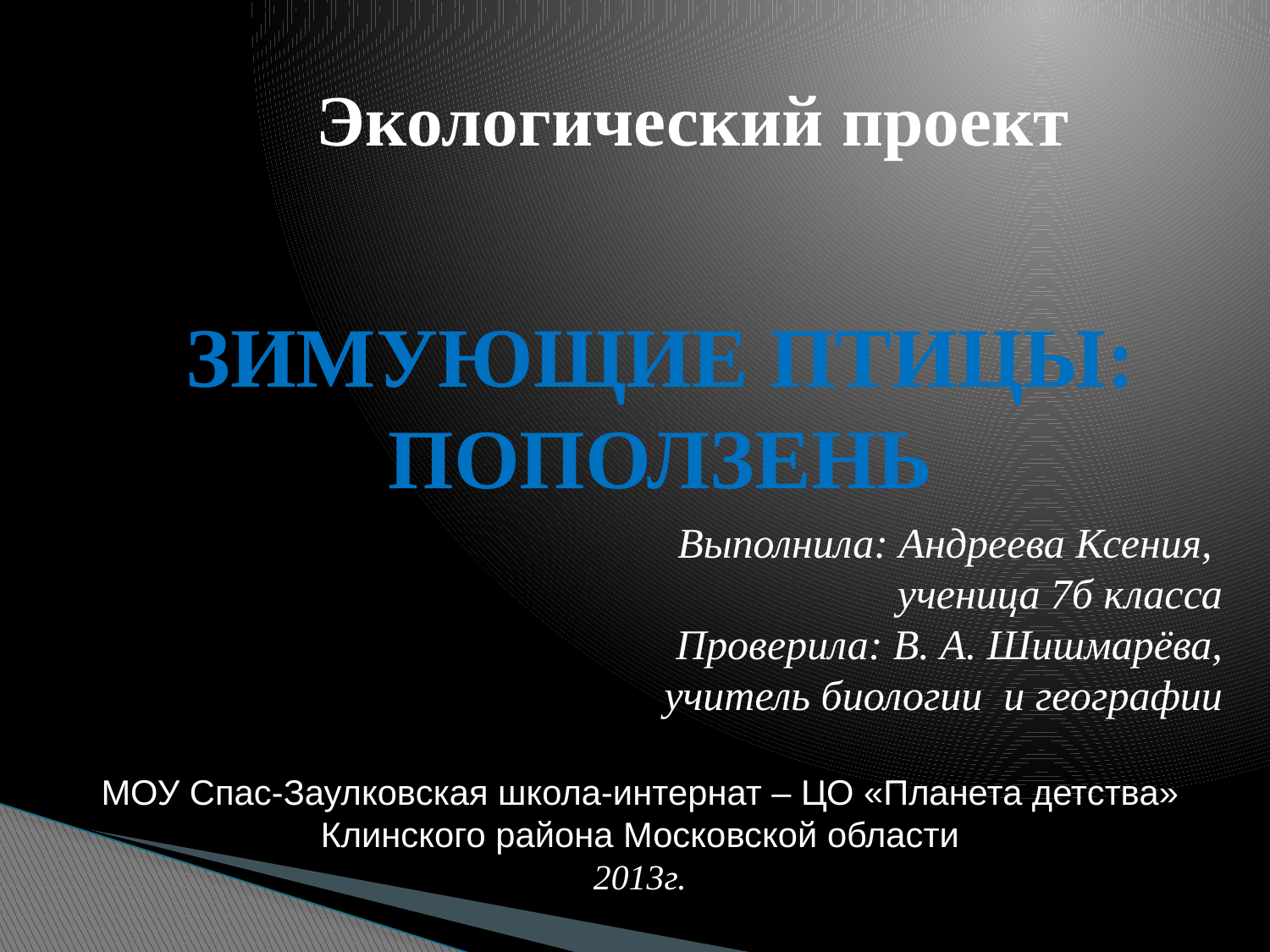

# Экологический проект
ЗИМУЮЩИЕ ПТИЦЫ:
ПОПОЛЗЕНЬ
Выполнила: Андреева Ксения,
ученица 7б класса
Проверила: В. А. Шишмарёва,
учитель биологии  и географии

МОУ Спас-Заулковская школа-интернат – ЦО «Планета детства»
Клинского района Московской области
2013г.